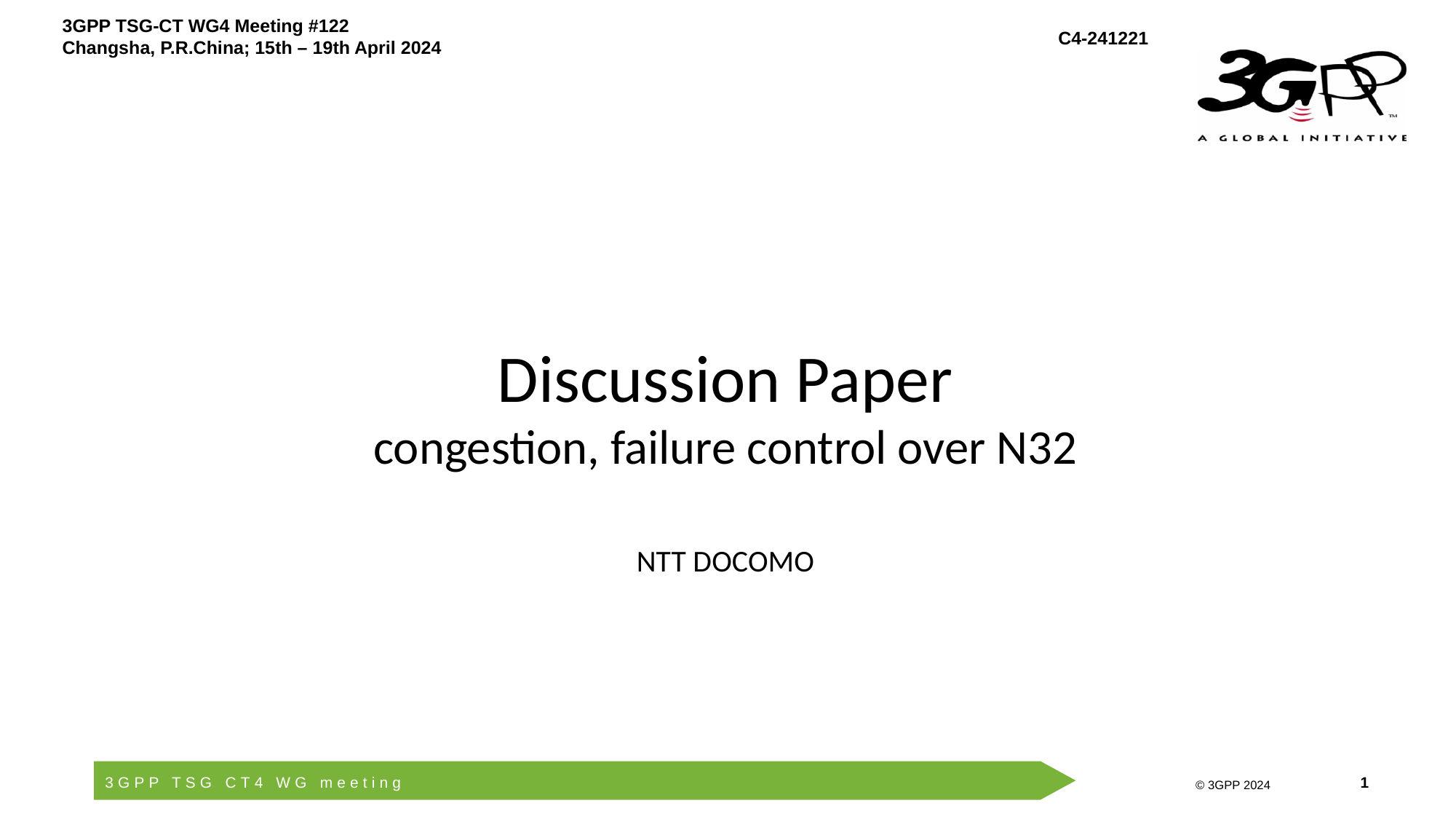

# Discussion Paper congestion, failure control over N32
NTT DOCOMO